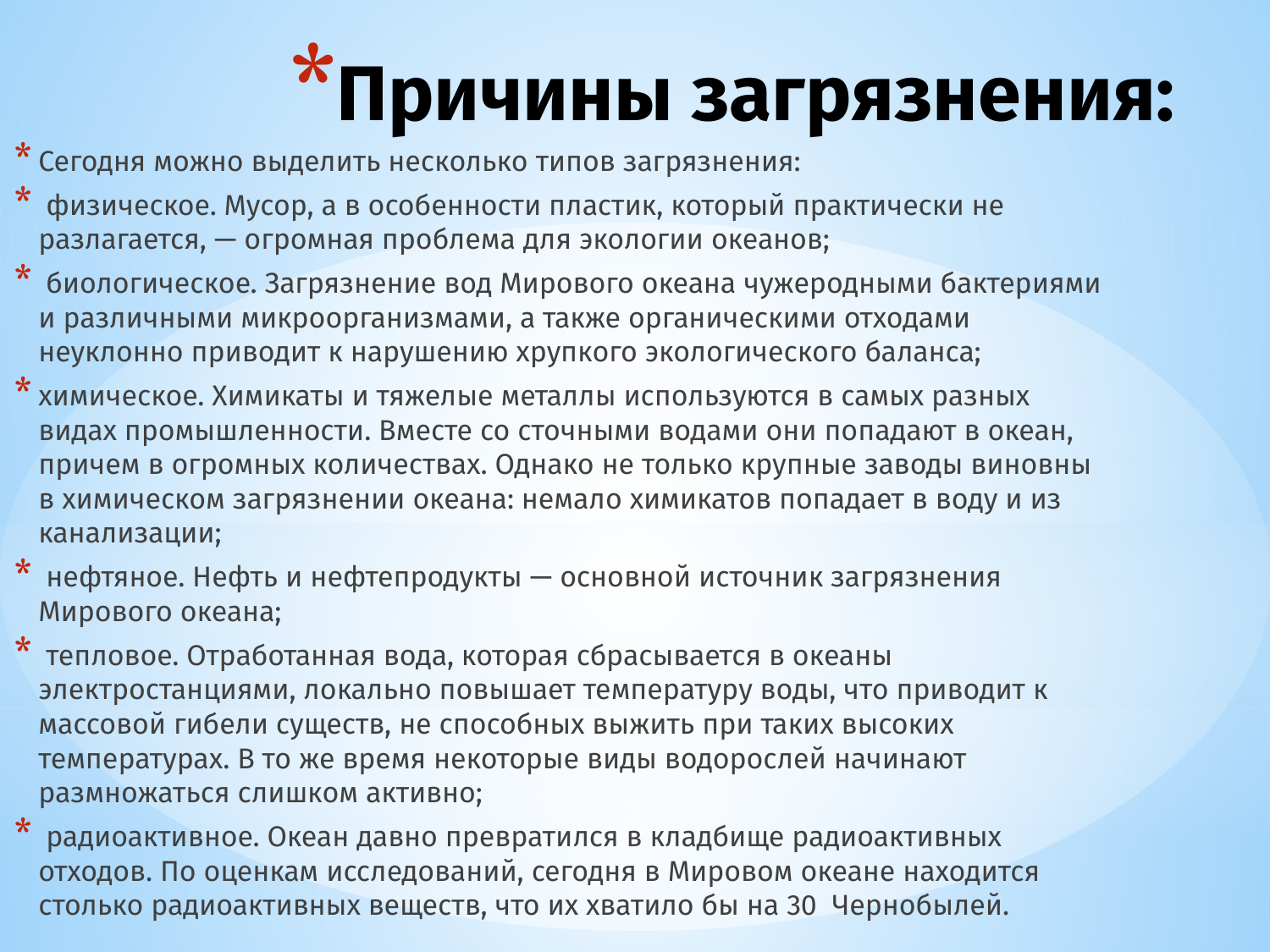

# Причины загрязнения:
Сегодня можно выделить несколько типов загрязнения:
 физическое. Мусор, а в особенности пластик, который практически не разлагается, — огромная проблема для экологии океанов;
 биологическое. Загрязнение вод Мирового океана чужеродными бактериями и различными микроорганизмами, а также органическими отходами неуклонно приводит к нарушению хрупкого экологического баланса;
химическое. Химикаты и тяжелые металлы используются в самых разных видах промышленности. Вместе со сточными водами они попадают в океан, причем в огромных количествах. Однако не только крупные заводы виновны в химическом загрязнении океана: немало химикатов попадает в воду и из канализации;
 нефтяное. Нефть и нефтепродукты — основной источник загрязнения Мирового океана;
 тепловое. Отработанная вода, которая сбрасывается в океаны электростанциями, локально повышает температуру воды, что приводит к массовой гибели существ, не способных выжить при таких высоких температурах. В то же время некоторые виды водорослей начинают размножаться слишком активно;
 радиоактивное. Океан давно превратился в кладбище радиоактивных отходов. По оценкам исследований, сегодня в Мировом океане находится столько радиоактивных веществ, что их хватило бы на 30  Чернобылей.